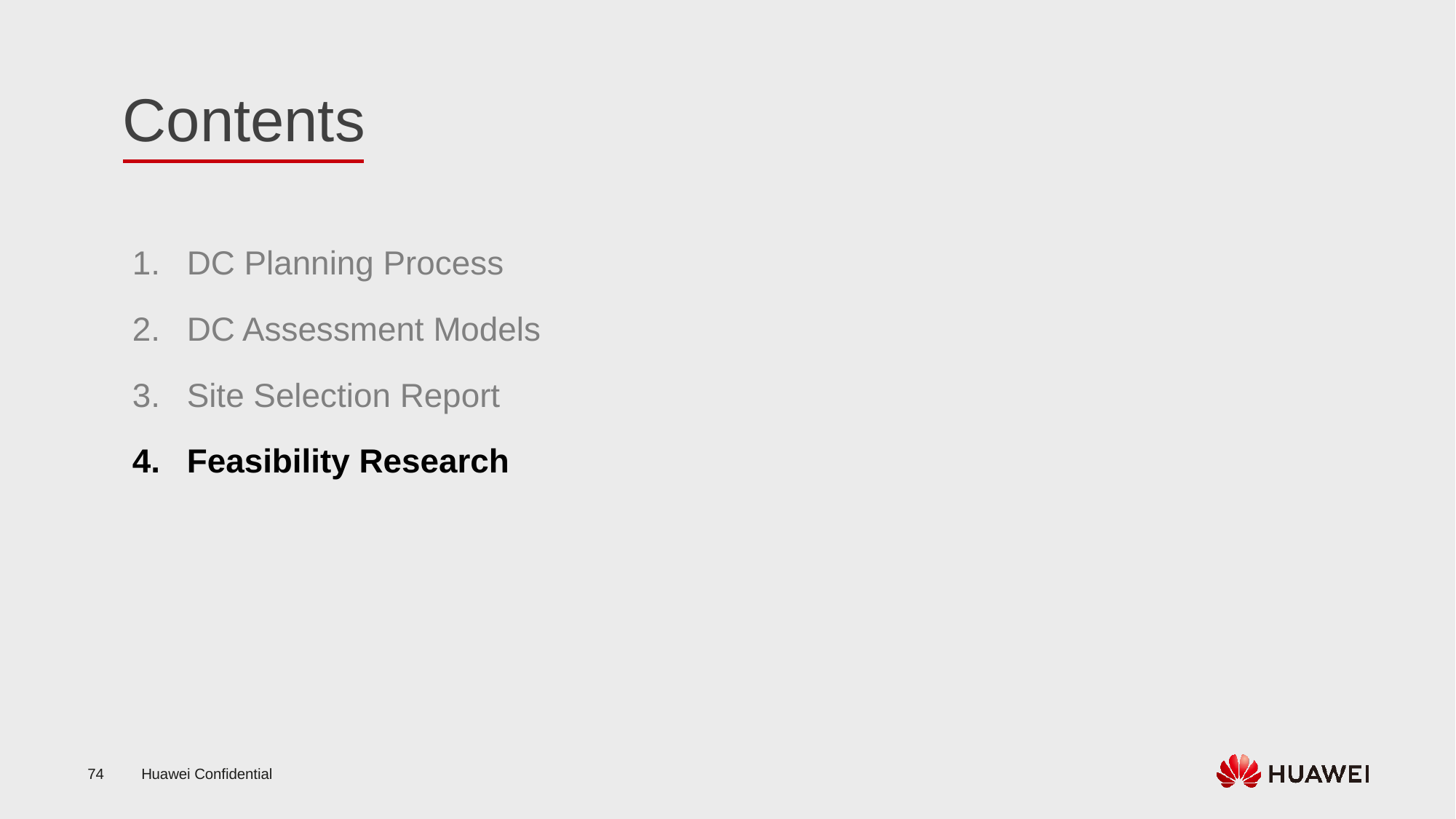

DC Planning Process
DC Assessment Models
Site Selection Report
Feasibility Research